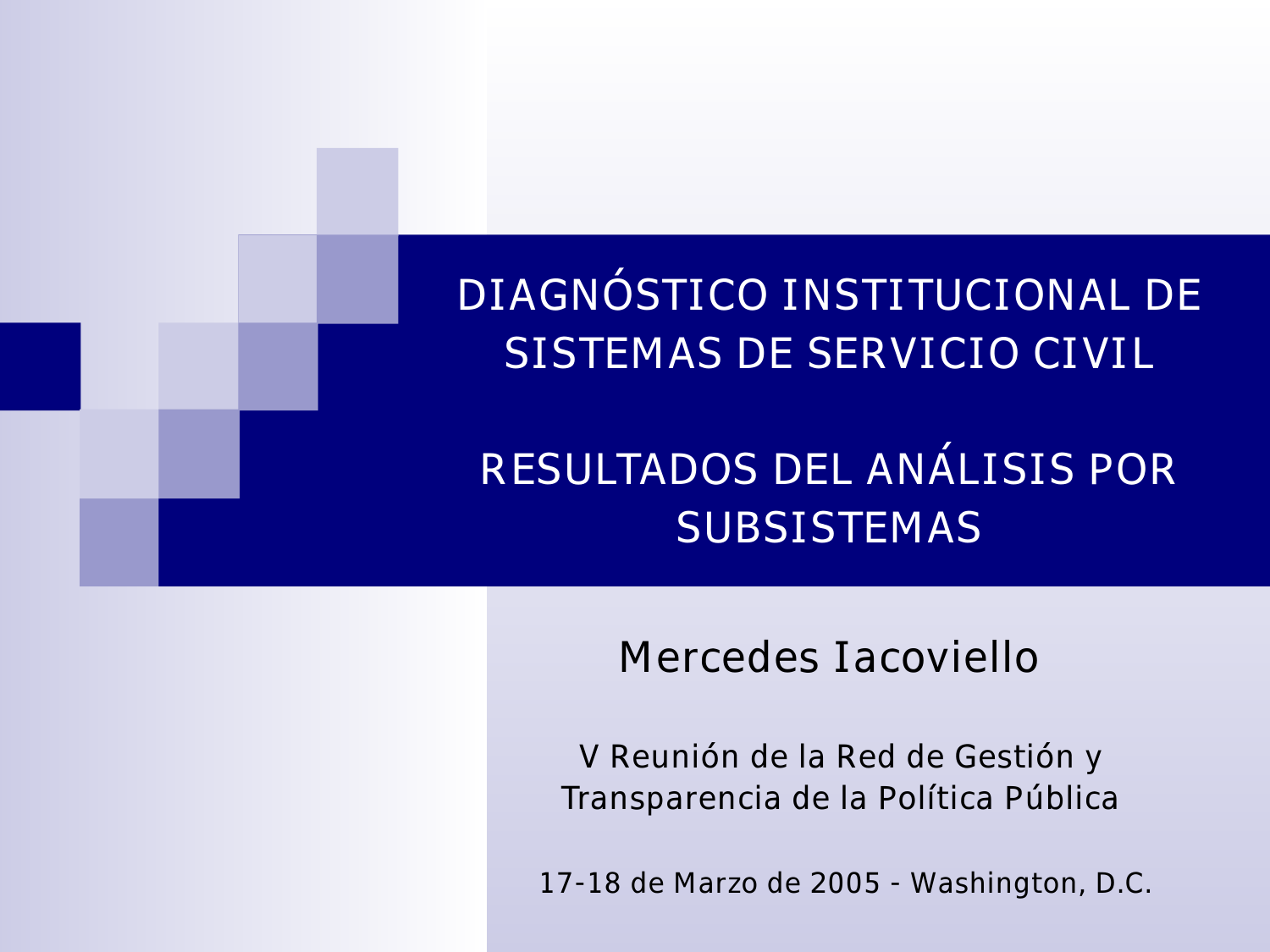

# DIAGNÓSTICO INSTITUCIONAL DE SISTEMAS DE SERVICIO CIVIL RESULTADOS DEL ANÁLISIS POR SUBSISTEMAS
Mercedes Iacoviello
V Reunión de la Red de Gestión y
Transparencia de la Política Pública

17-18 de Marzo de 2005 - Washington, D.C.